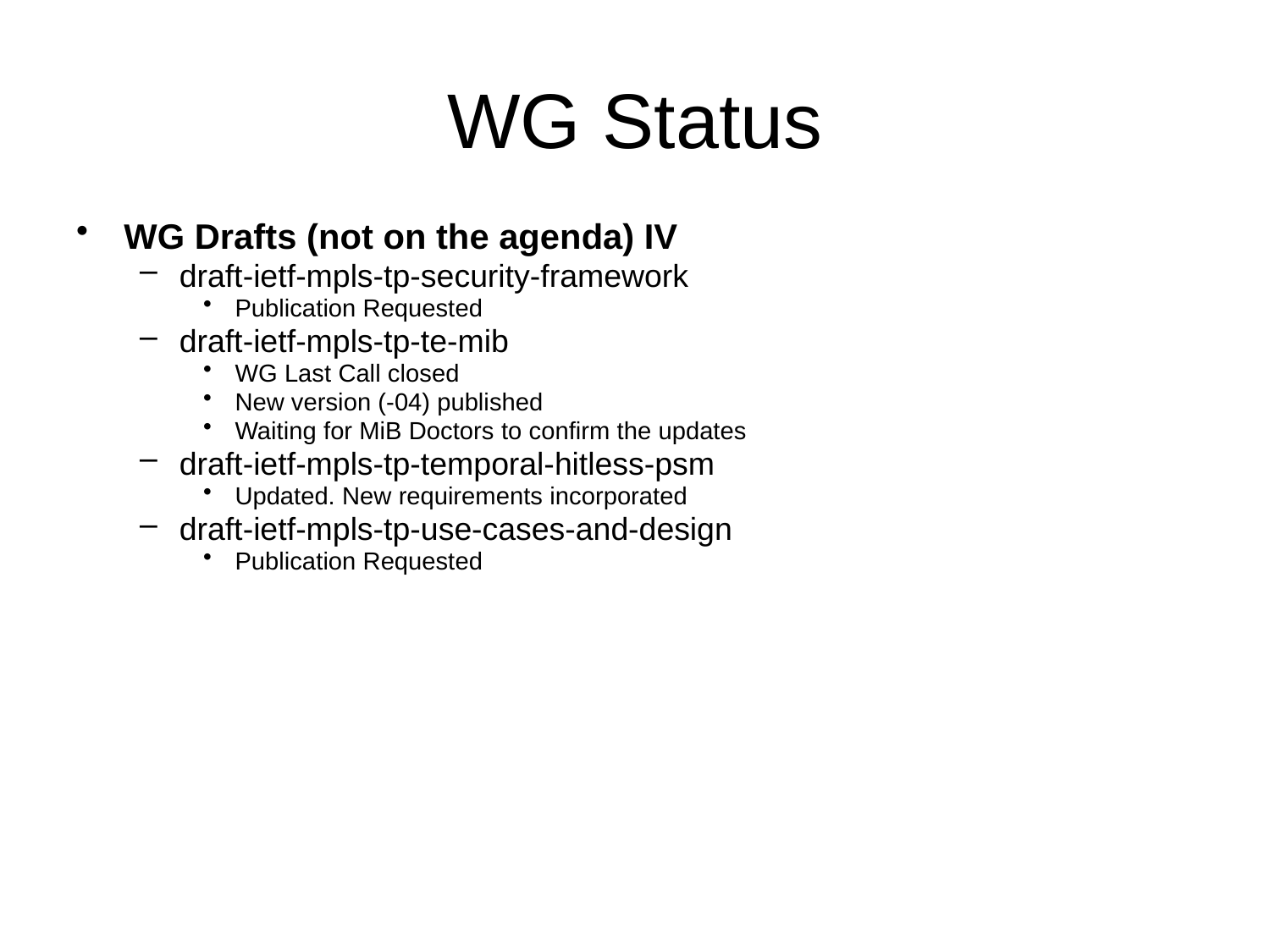

WG Status
WG Drafts (not on the agenda) IV
draft-ietf-mpls-tp-security-framework
Publication Requested
draft-ietf-mpls-tp-te-mib
WG Last Call closed
New version (-04) published
Waiting for MiB Doctors to confirm the updates
draft-ietf-mpls-tp-temporal-hitless-psm
Updated. New requirements incorporated
draft-ietf-mpls-tp-use-cases-and-design
Publication Requested